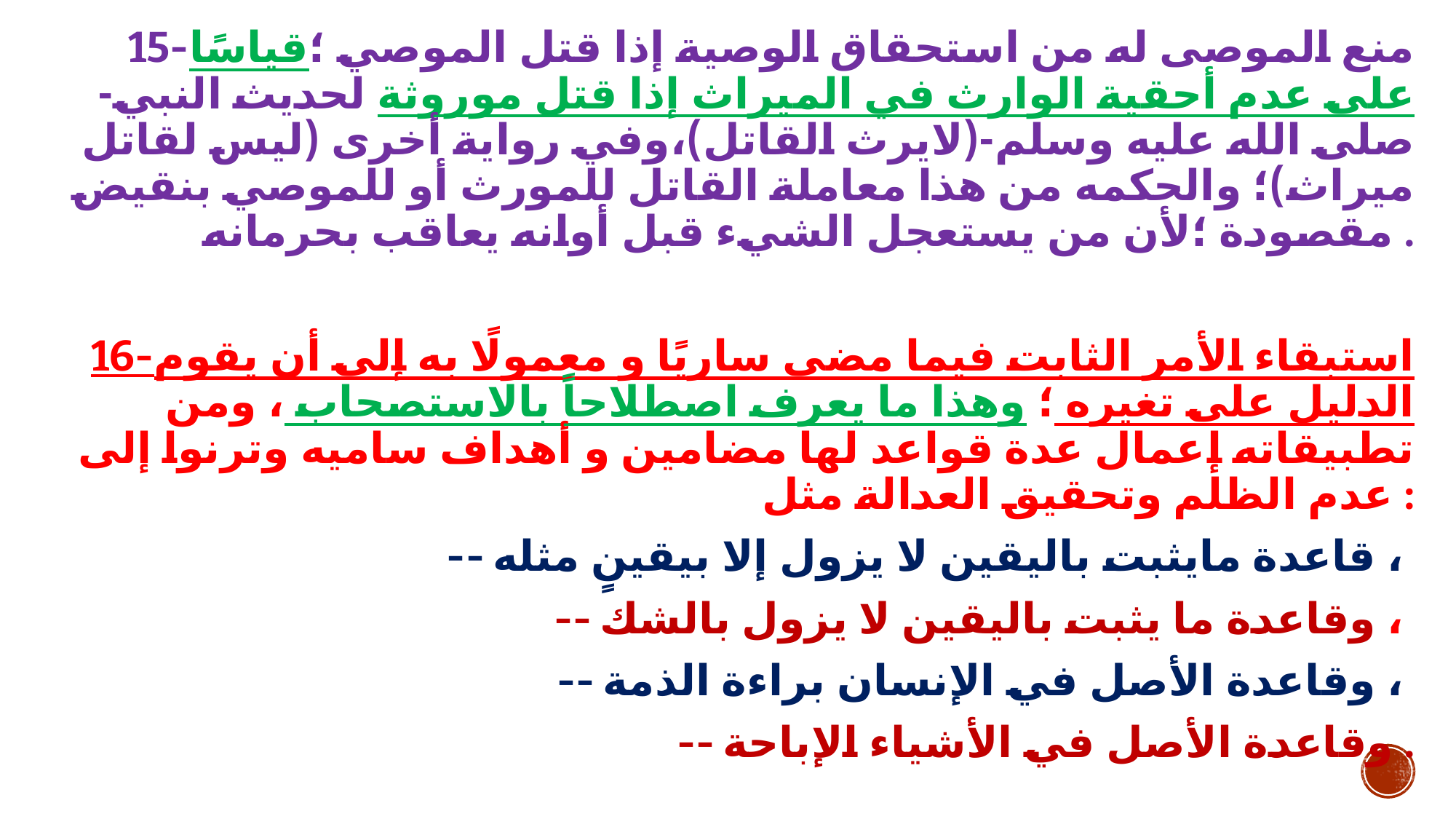

15-منع الموصى له من استحقاق الوصية إذا قتل الموصي ؛قياسًا على عدم أحقية الوارث في الميراث إذا قتل موروثة لحديث النبي-صلى الله عليه وسلم-(لايرث القاتل)،وفي رواية أخرى (ليس لقاتل ميراث)؛ والحكمه من هذا معاملة القاتل للمورث أو للموصي بنقيض مقصودة ؛لأن من يستعجل الشيء قبل أوانه يعاقب بحرمانه .

16-استبقاء الأمر الثابت فيما مضى ساريًا و معمولًا به إلى أن يقوم الدليل على تغيره ؛ وهذا ما يعرف اصطلاحاً بالاستصحاب ، ومن تطبيقاته إعمال عدة قواعد لها مضامين و أهداف ساميه وترنوا إلى عدم الظلم وتحقيق العدالة مثل :
-- قاعدة مايثبت باليقين لا يزول إلا بيقينٍ مثله ،
-- وقاعدة ما يثبت باليقين لا يزول بالشك ،
-- وقاعدة الأصل في الإنسان براءة الذمة ،
-- وقاعدة الأصل في الأشياء الإباحة .